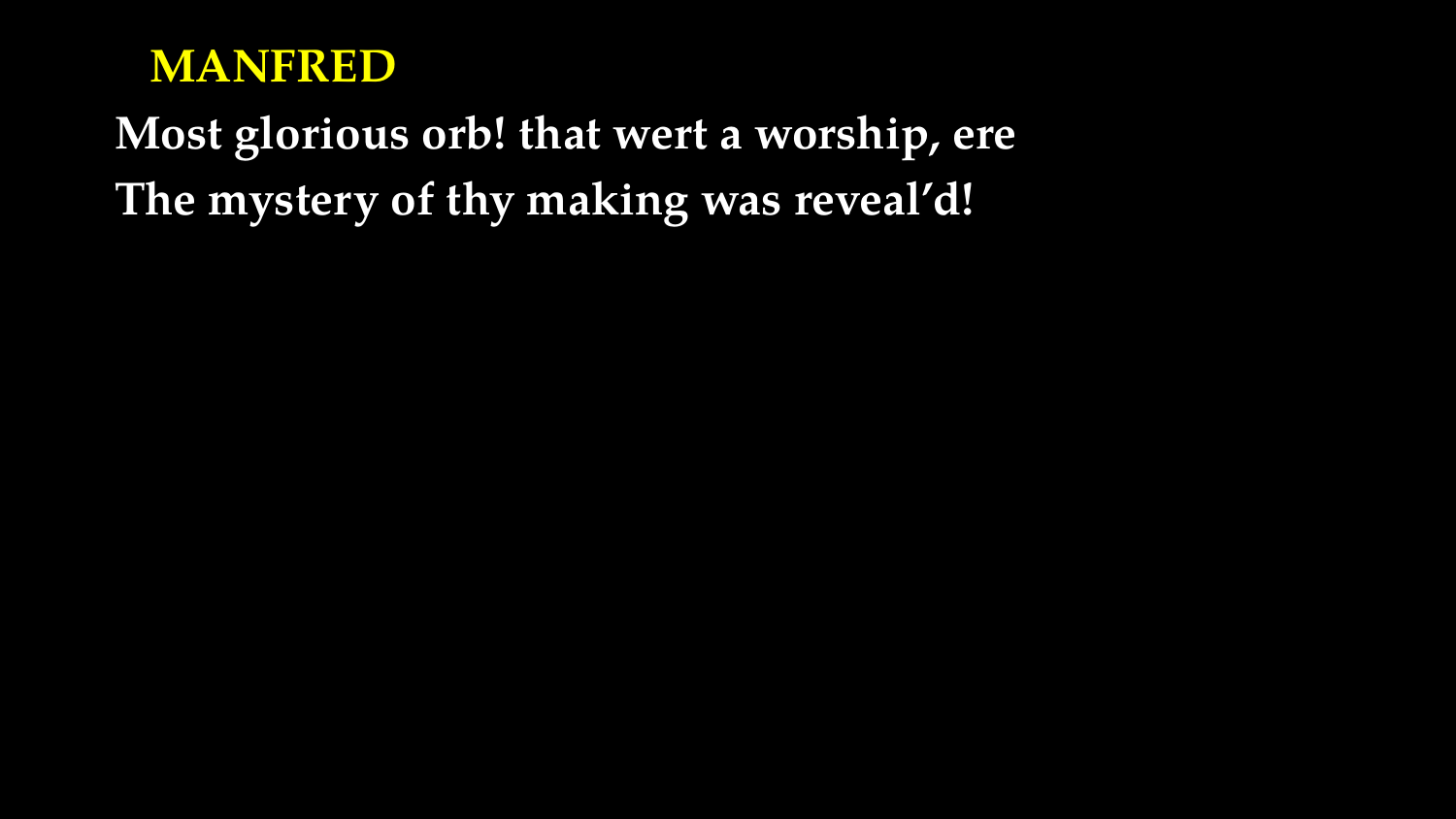

# Manfred Most glorious orb! that wert a worship, ere The mystery of thy making was reveal’d!